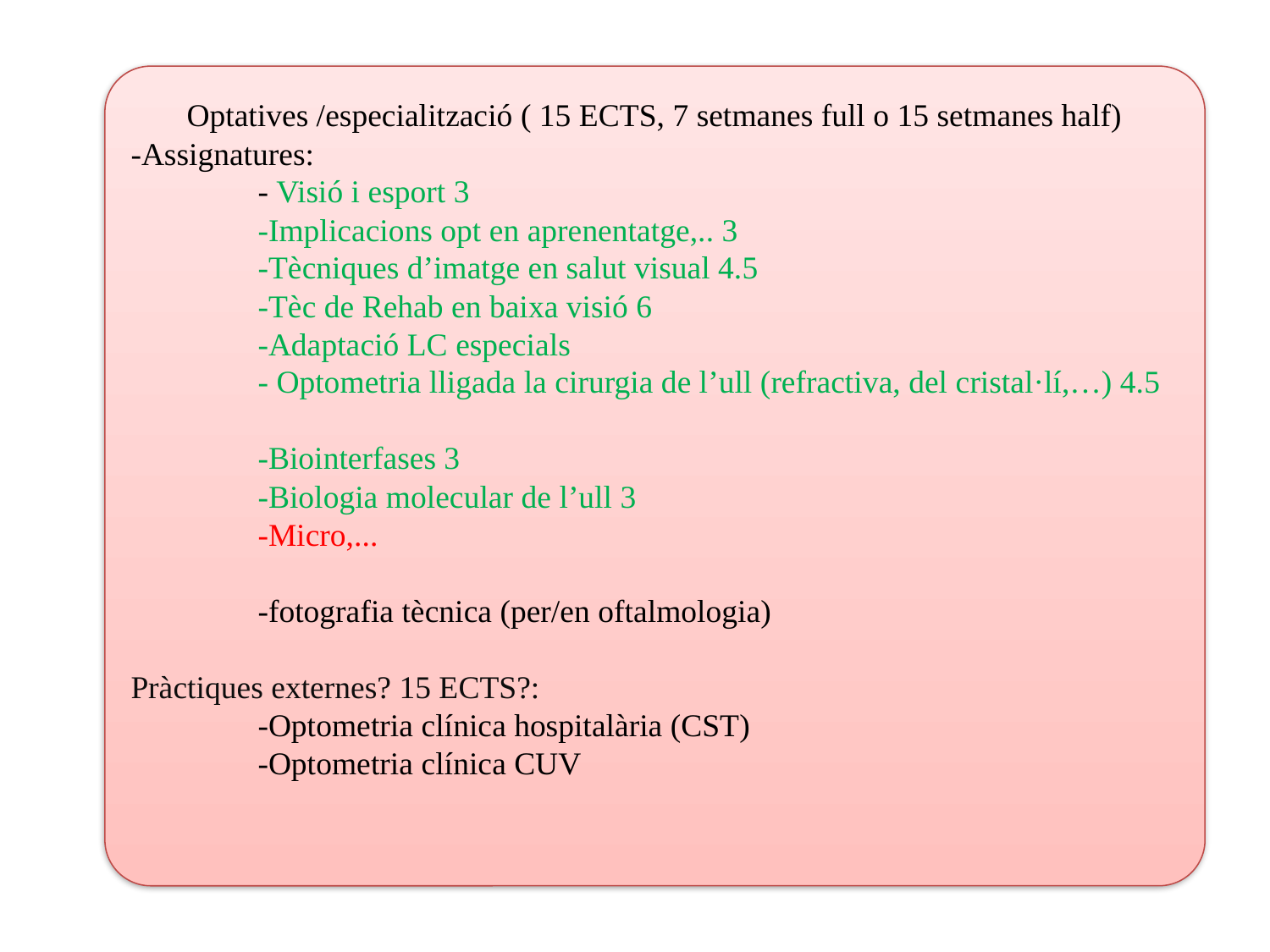

Optatives /especialització ( 15 ECTS, 7 setmanes full o 15 setmanes half)
-Assignatures:
	- Visió i esport 3
	-Implicacions opt en aprenentatge,.. 3
	-Tècniques d’imatge en salut visual 4.5
	-Tèc de Rehab en baixa visió 6
	-Adaptació LC especials
	- Optometria lligada la cirurgia de l’ull (refractiva, del cristal·lí,…) 4.5

	-Biointerfases 3
	-Biologia molecular de l’ull 3
	-Micro,...

	-fotografia tècnica (per/en oftalmologia)

Pràctiques externes? 15 ECTS?:
	-Optometria clínica hospitalària (CST)
	-Optometria clínica CUV